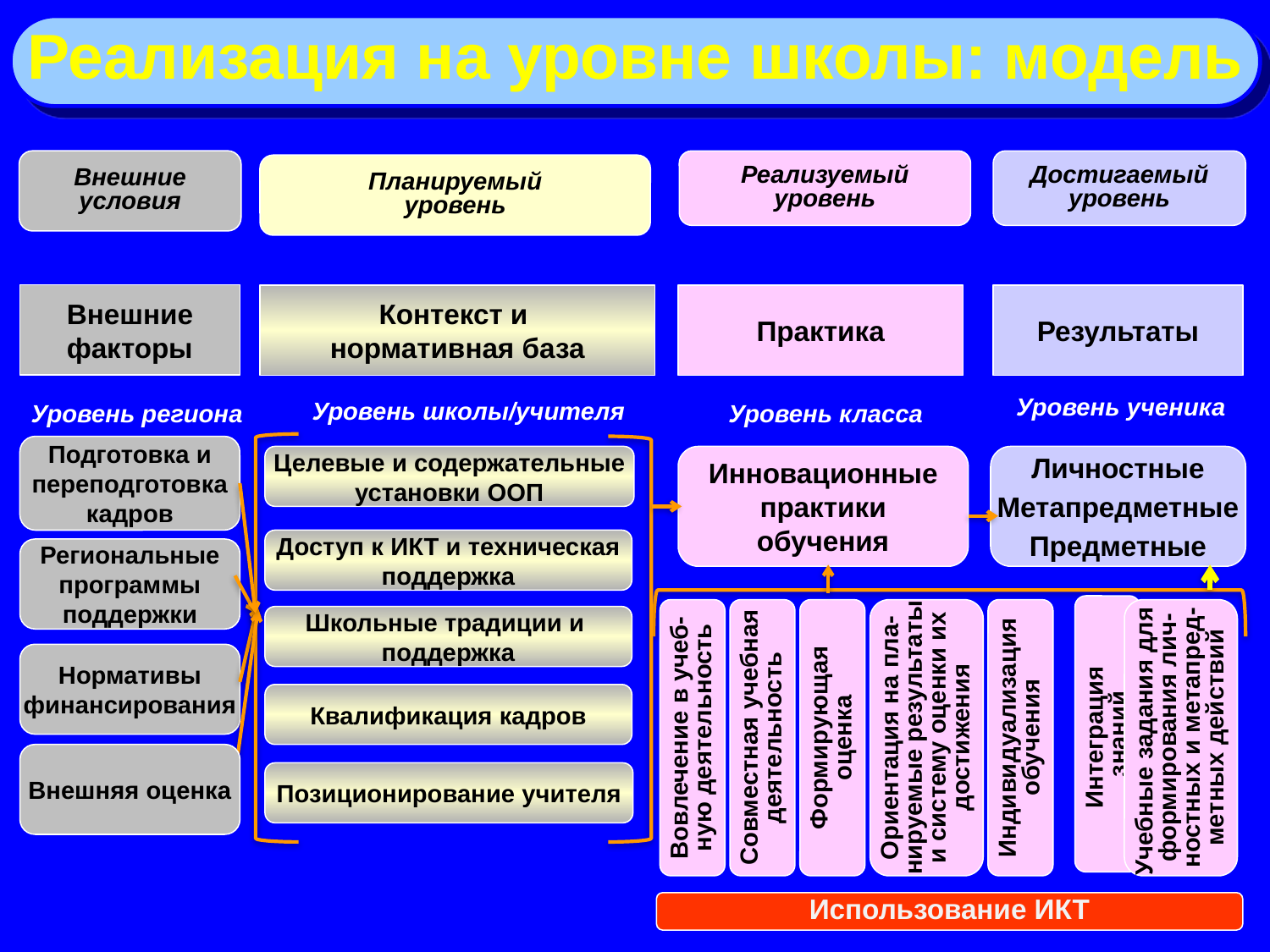

Планируемый
уровень
Реализация на уровне школы: модель
Реализуемый
уровень
Достигаемый
уровень
Внешние
условия
Внешние
факторы
Контекст и
нормативная база
Практика
Результаты

Уровень ученика
Уровень школы/учителя
Уровень региона
Уровень класса

Подготовка и
переподготовка
кадров

Целевые и содержательные
установки ООП
Инновационные
практики
обучения
Личностные
Метапредметные
Предметные
Доступ к ИКТ и техническая
поддержка
Региональные
программы
поддержки
Интеграция
знаний
Вовлечение в учеб-
ную деятельность
Совместная учебная
деятельность
Формирующая
оценка
Ориентация на пла-
нируемые результаты
и систему оценки их
достижения
Индивидуализация
обучения
Учебные задания для
формирования лич-
ностных и метапред-
метных действий
Школьные традиции и
поддержка
Использование ИКТ
Нормативы
финансирования
Квалификация кадров
Внешняя оценка
Позиционирование учителя